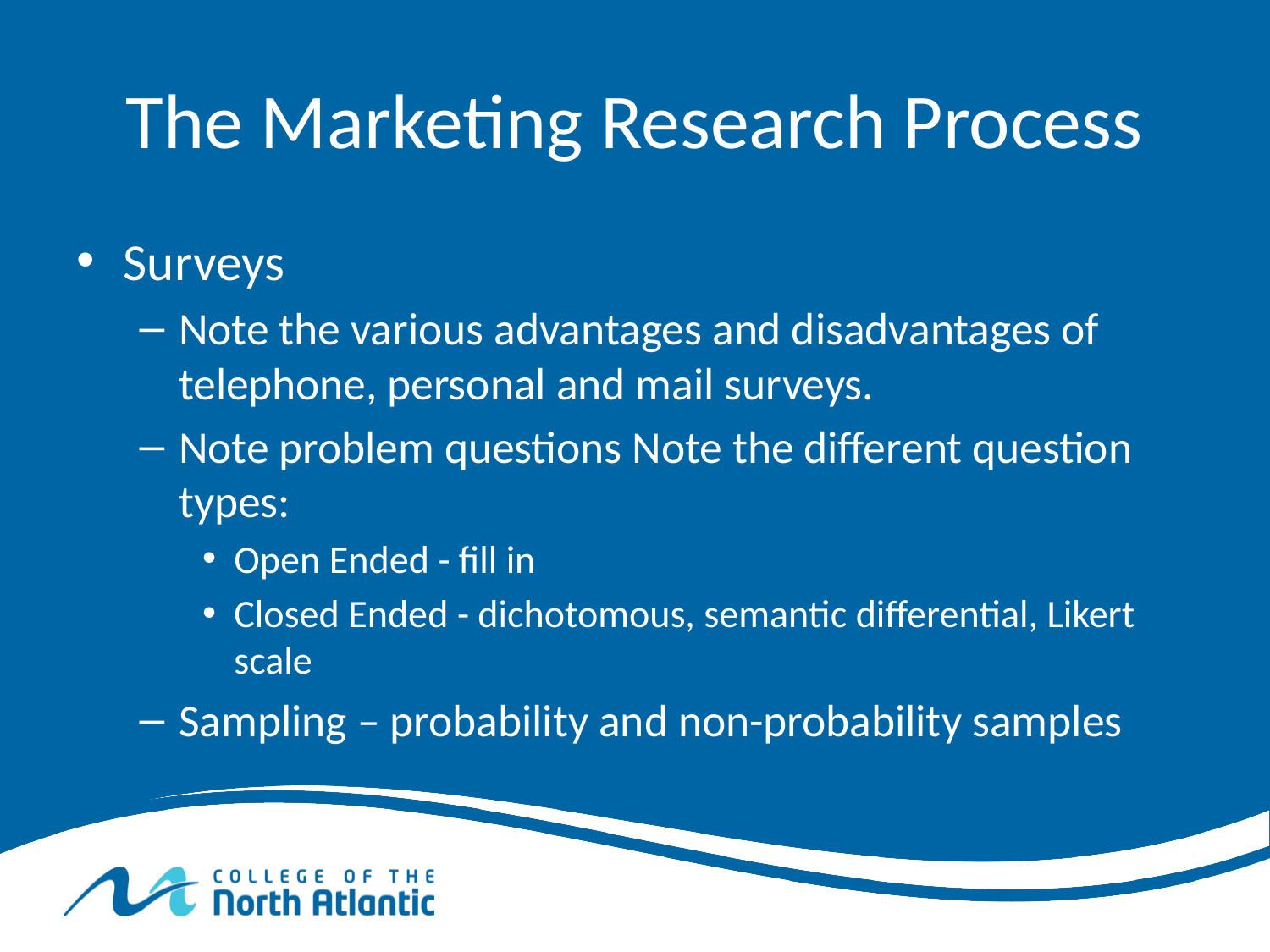

# The Marketing Research Process
Surveys
Note the various advantages and disadvantages of telephone, personal and mail surveys.
Note problem questions Note the different question types:
Open Ended - fill in
Closed Ended - dichotomous, semantic differential, Likert scale
Sampling – probability and non-probability samples